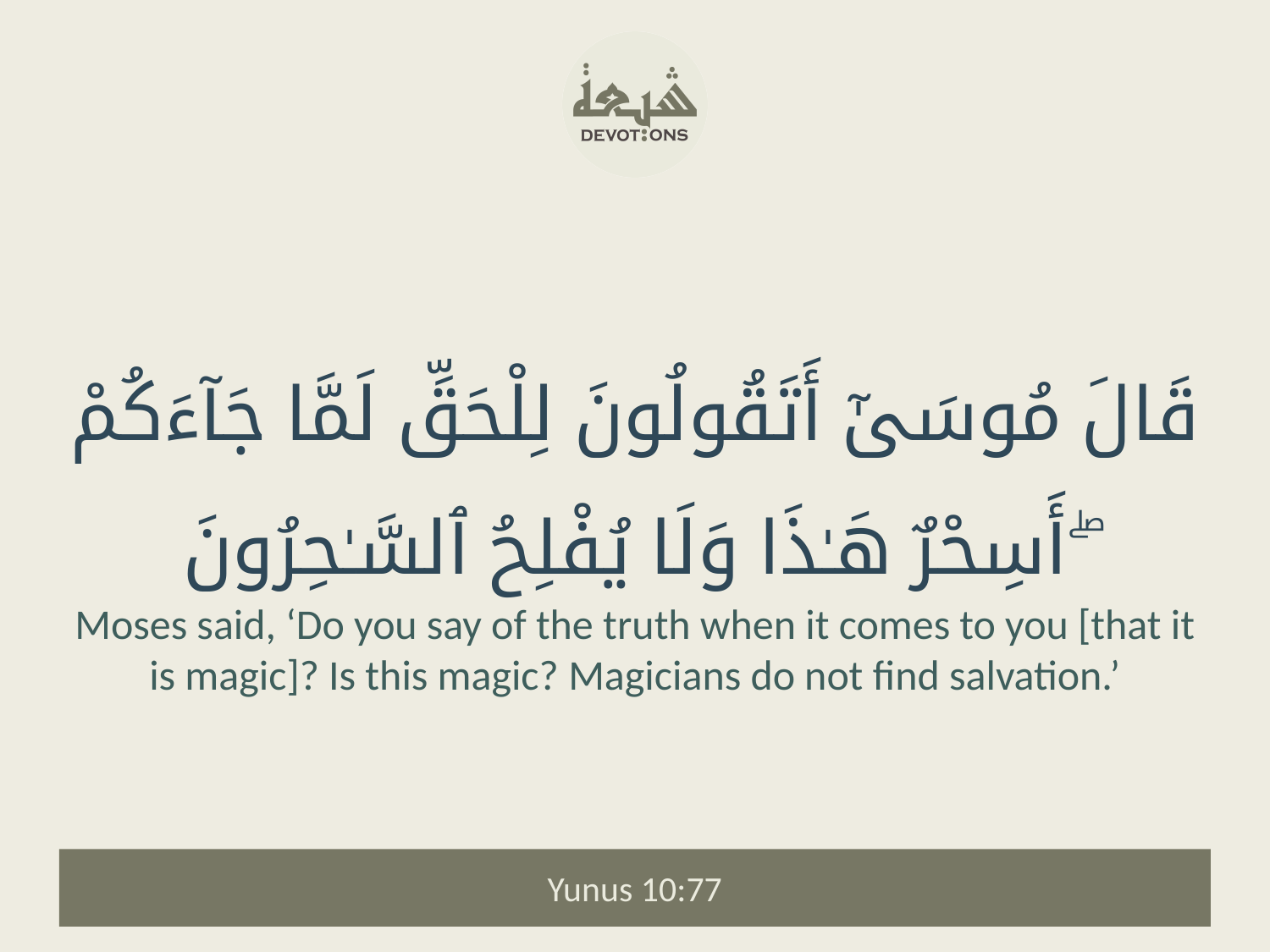

قَالَ مُوسَىٰٓ أَتَقُولُونَ لِلْحَقِّ لَمَّا جَآءَكُمْ ۖ أَسِحْرٌ هَـٰذَا وَلَا يُفْلِحُ ٱلسَّـٰحِرُونَ
Moses said, ‘Do you say of the truth when it comes to you [that it is magic]? Is this magic? Magicians do not find salvation.’
Yunus 10:77